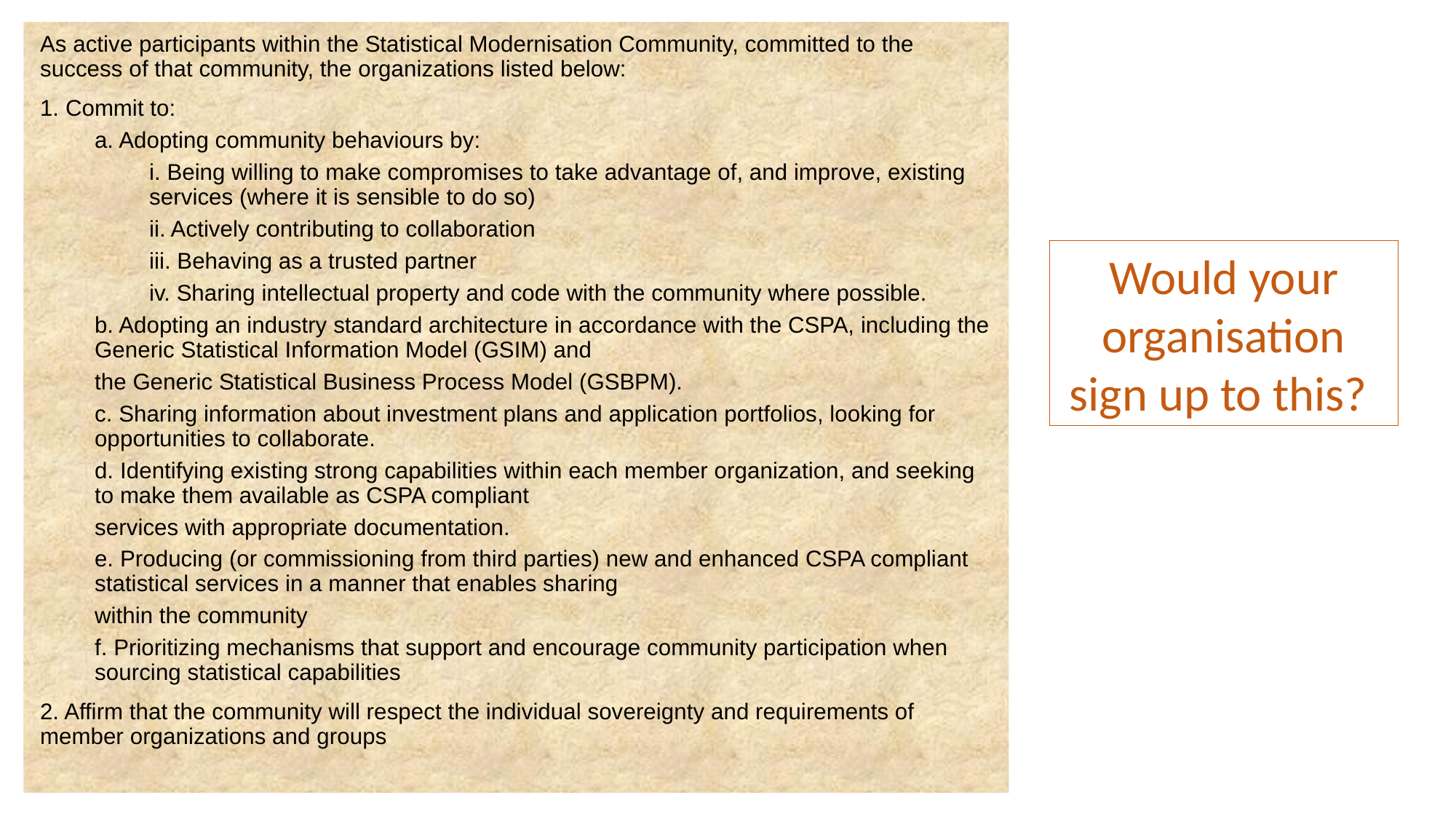

As active participants within the Statistical Modernisation Community, committed to the success of that community, the organizations listed below:
1. Commit to:
a. Adopting community behaviours by:
i. Being willing to make compromises to take advantage of, and improve, existing services (where it is sensible to do so)
ii. Actively contributing to collaboration
iii. Behaving as a trusted partner
iv. Sharing intellectual property and code with the community where possible.
b. Adopting an industry standard architecture in accordance with the CSPA, including the Generic Statistical Information Model (GSIM) and
the Generic Statistical Business Process Model (GSBPM).
c. Sharing information about investment plans and application portfolios, looking for opportunities to collaborate.
d. Identifying existing strong capabilities within each member organization, and seeking to make them available as CSPA compliant
services with appropriate documentation.
e. Producing (or commissioning from third parties) new and enhanced CSPA compliant statistical services in a manner that enables sharing
within the community
f. Prioritizing mechanisms that support and encourage community participation when sourcing statistical capabilities
2. Affirm that the community will respect the individual sovereignty and requirements of member organizations and groups
Would your
organisation sign up to this?